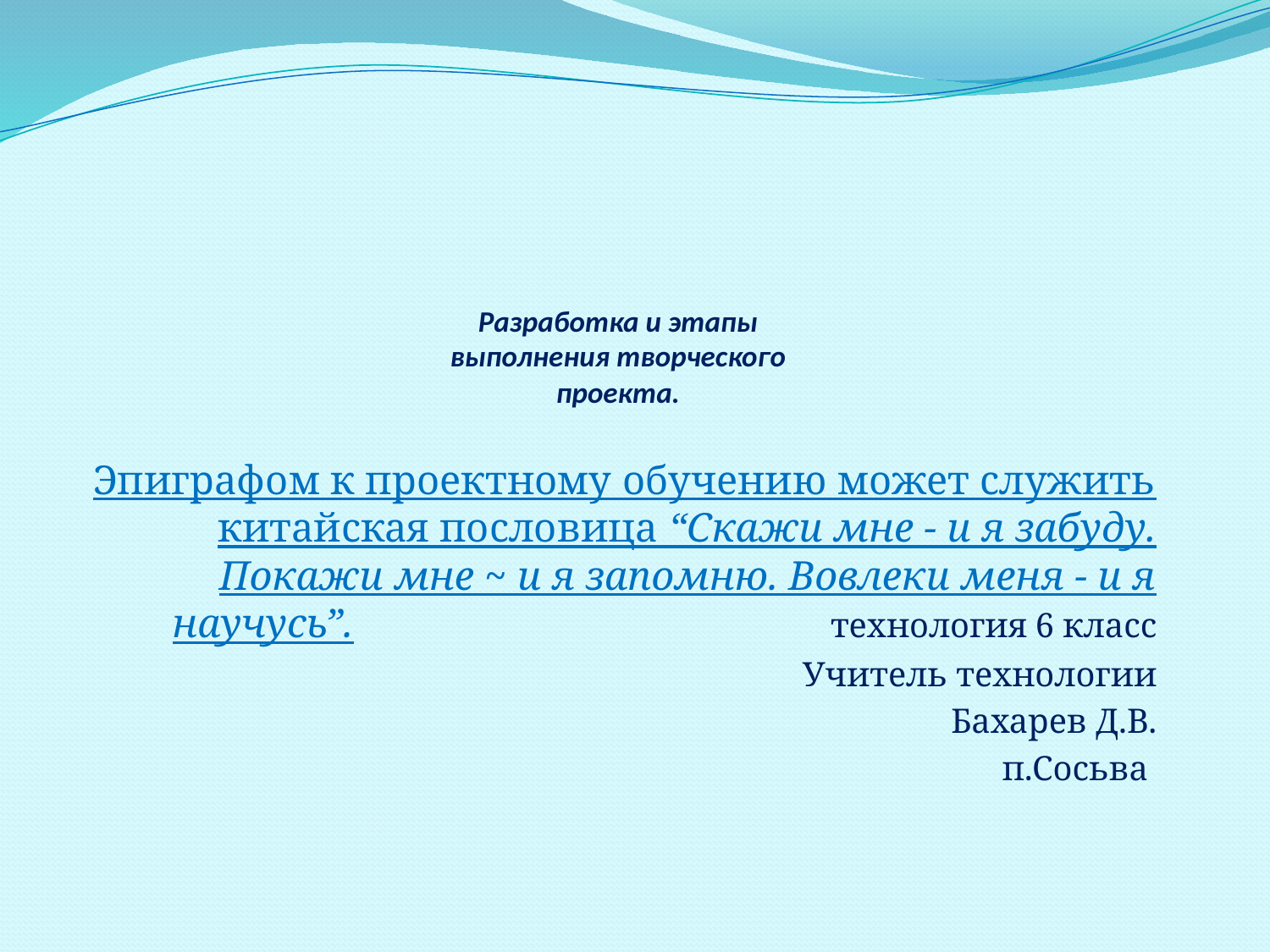

# Разработка и этапы выполнения творческого проекта.
Эпиграфом к проектному обучению может служить китайская пословица “Скажи мне - и я забуду. Покажи мне ~ и я запомню. Вовлеки меня - и я научусь”.                                              технология 6 класс
Учитель технологии
Бахарев Д.В.
п.Сосьва